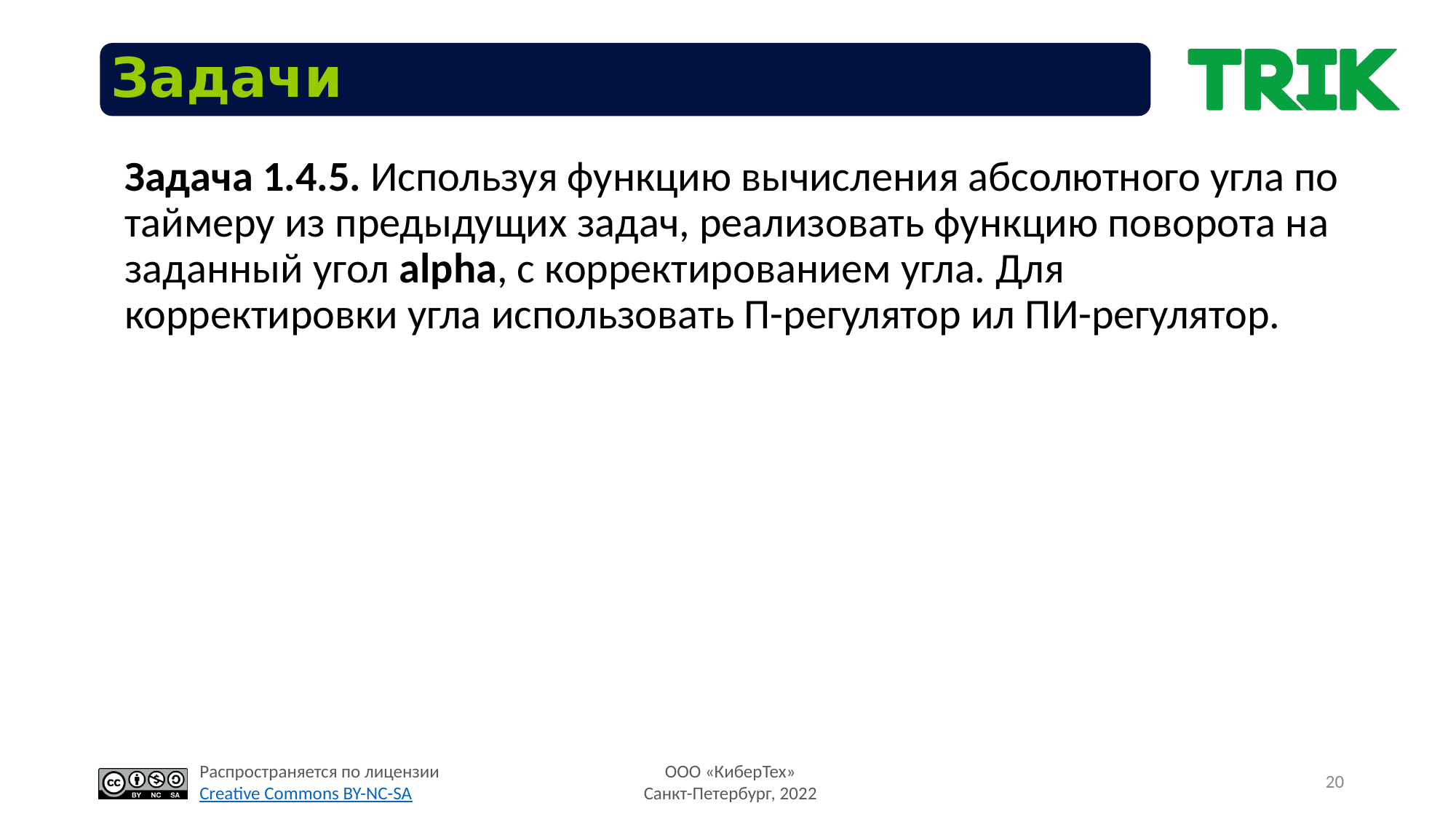

# Задачи
Задача 1.4.5. Используя функцию вычисления абсолютного угла по таймеру из предыдущих задач, реализовать функцию поворота на заданный угол alpha, с корректированием угла. Для корректировки угла использовать П-регулятор ил ПИ-регулятор.
20